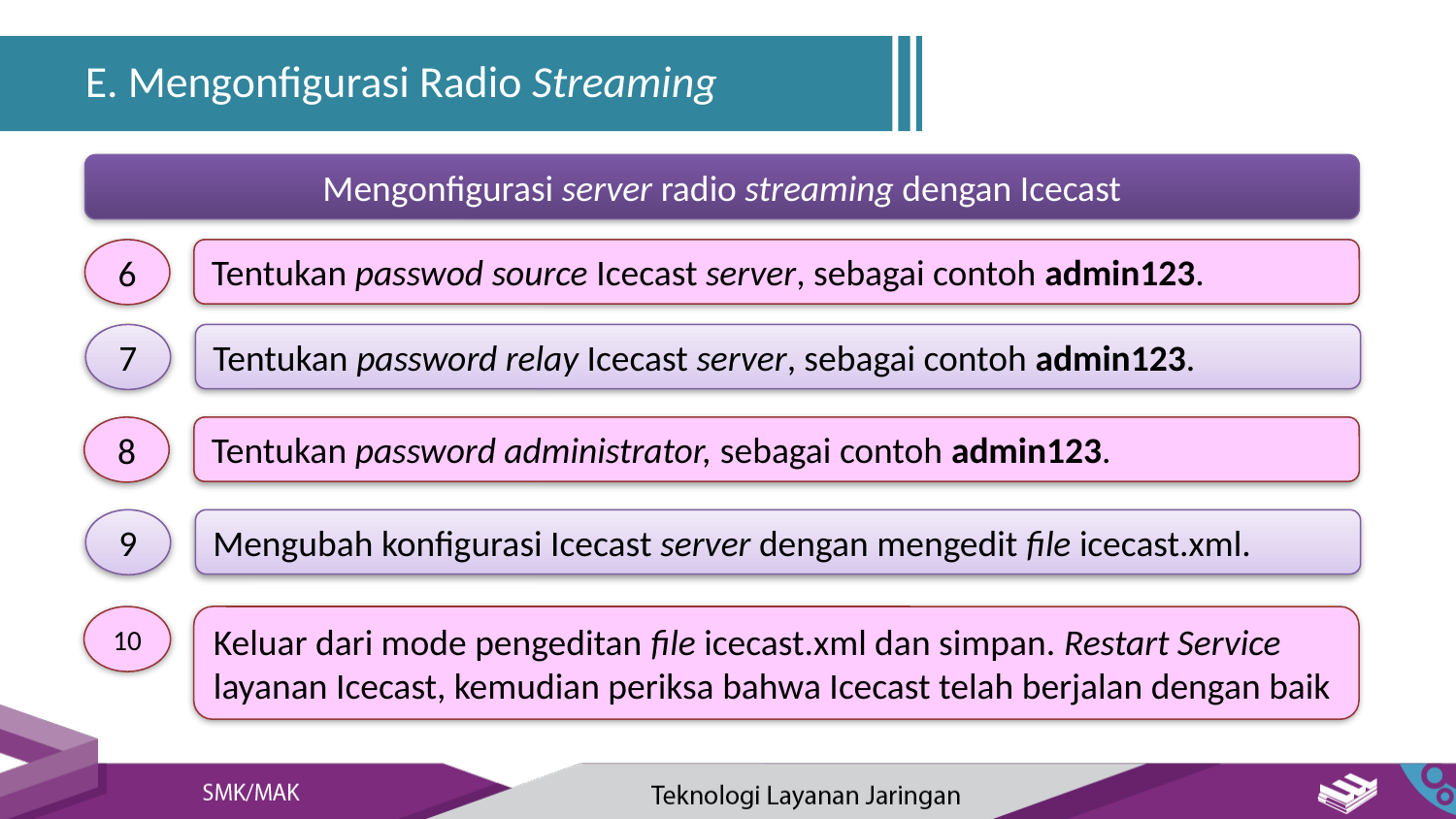

E. Mengonfigurasi Radio Streaming
Mengonfigurasi server radio streaming dengan Icecast
6
Tentukan passwod source Icecast server, sebagai contoh admin123.
7
Tentukan password relay Icecast server, sebagai contoh admin123.
8
Tentukan password administrator, sebagai contoh admin123.
9
Mengubah konfigurasi Icecast server dengan mengedit file icecast.xml.
10
Keluar dari mode pengeditan file icecast.xml dan simpan. Restart Service layanan Icecast, kemudian periksa bahwa Icecast telah berjalan dengan baik